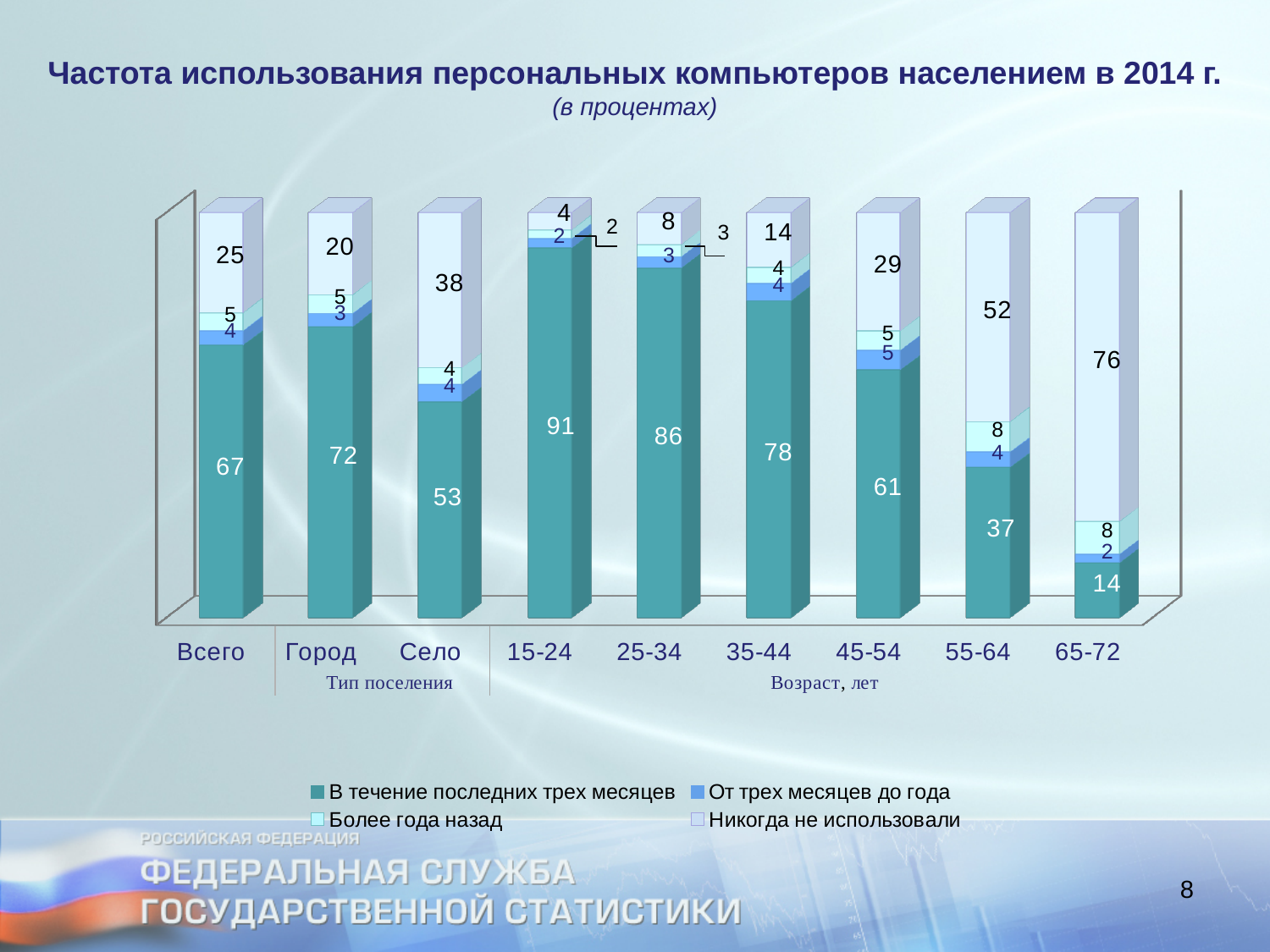

# Частота использования персональных компьютеров населением в 2014 г. (в процентах)

[unsupported chart]

8